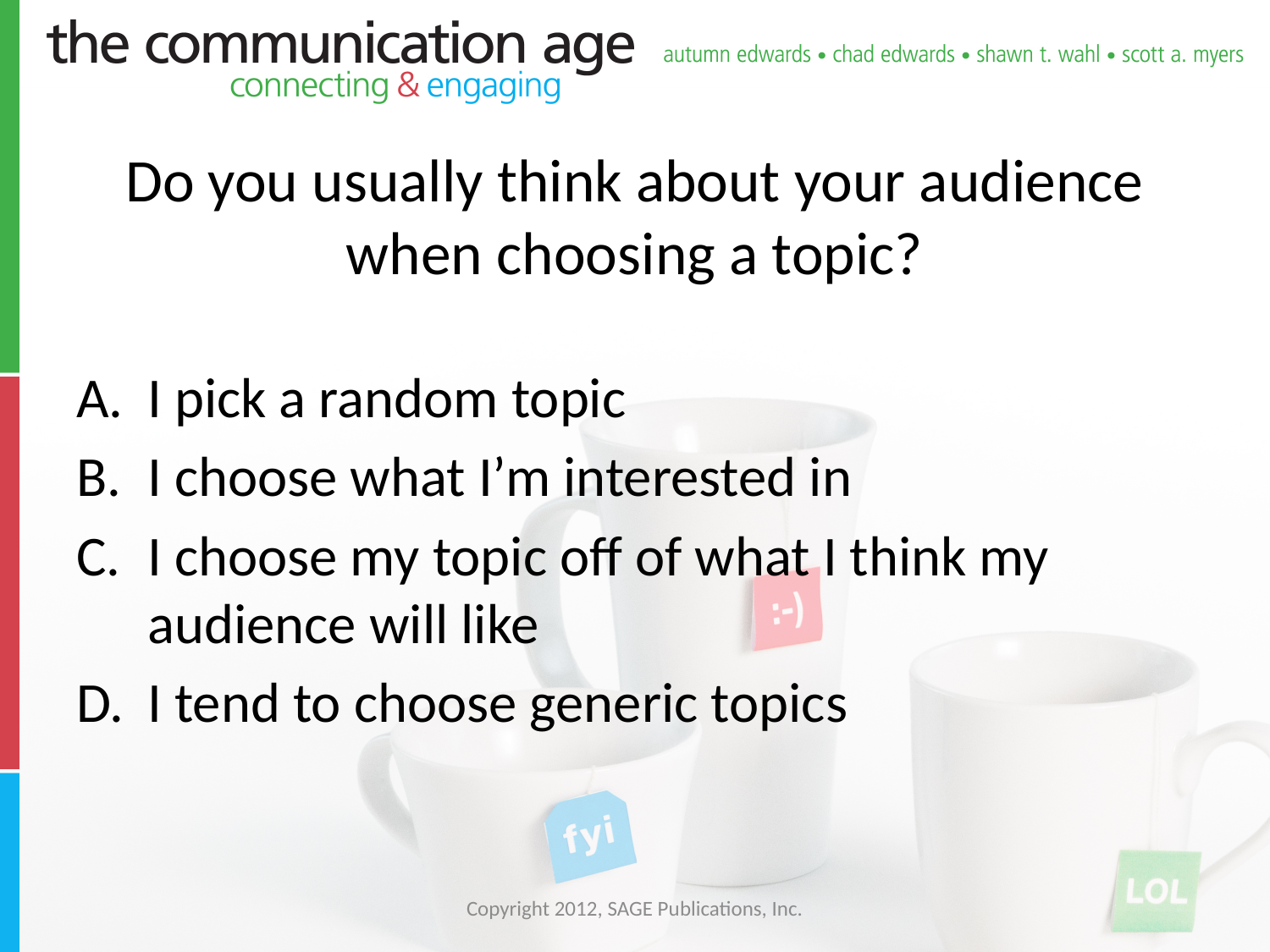

# Do you usually think about your audience when choosing a topic?
I pick a random topic
I choose what I’m interested in
I choose my topic off of what I think my audience will like
I tend to choose generic topics

Copyright 2012, SAGE Publications, Inc.